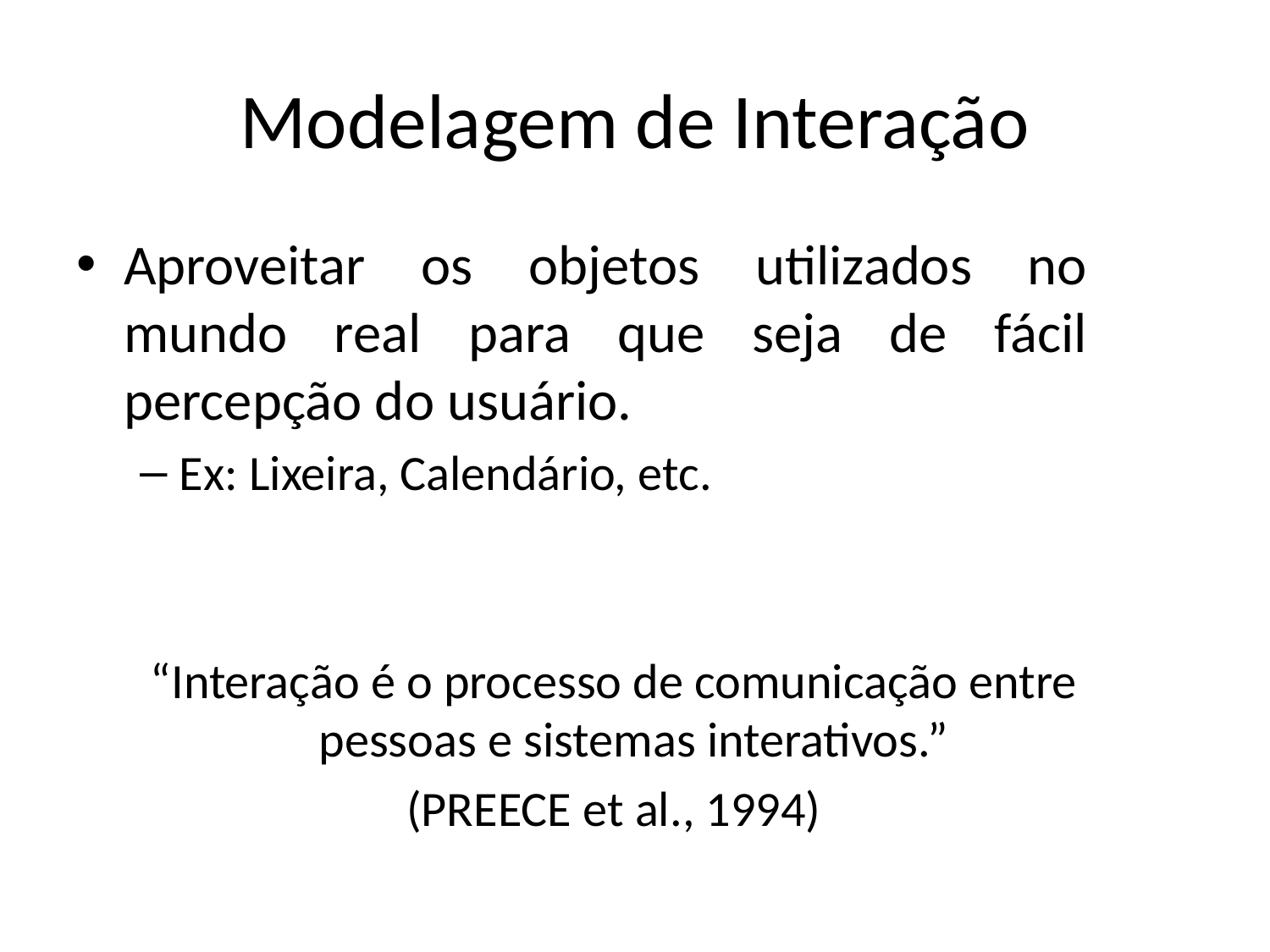

# Modelagem de Interação
Aproveitar os objetos utilizados no mundo real para que seja de fácil percepção do usuário.
Ex: Lixeira, Calendário, etc.

“Interação é o processo de comunicação entre pessoas e sistemas interativos.”
(PREECE et al., 1994)